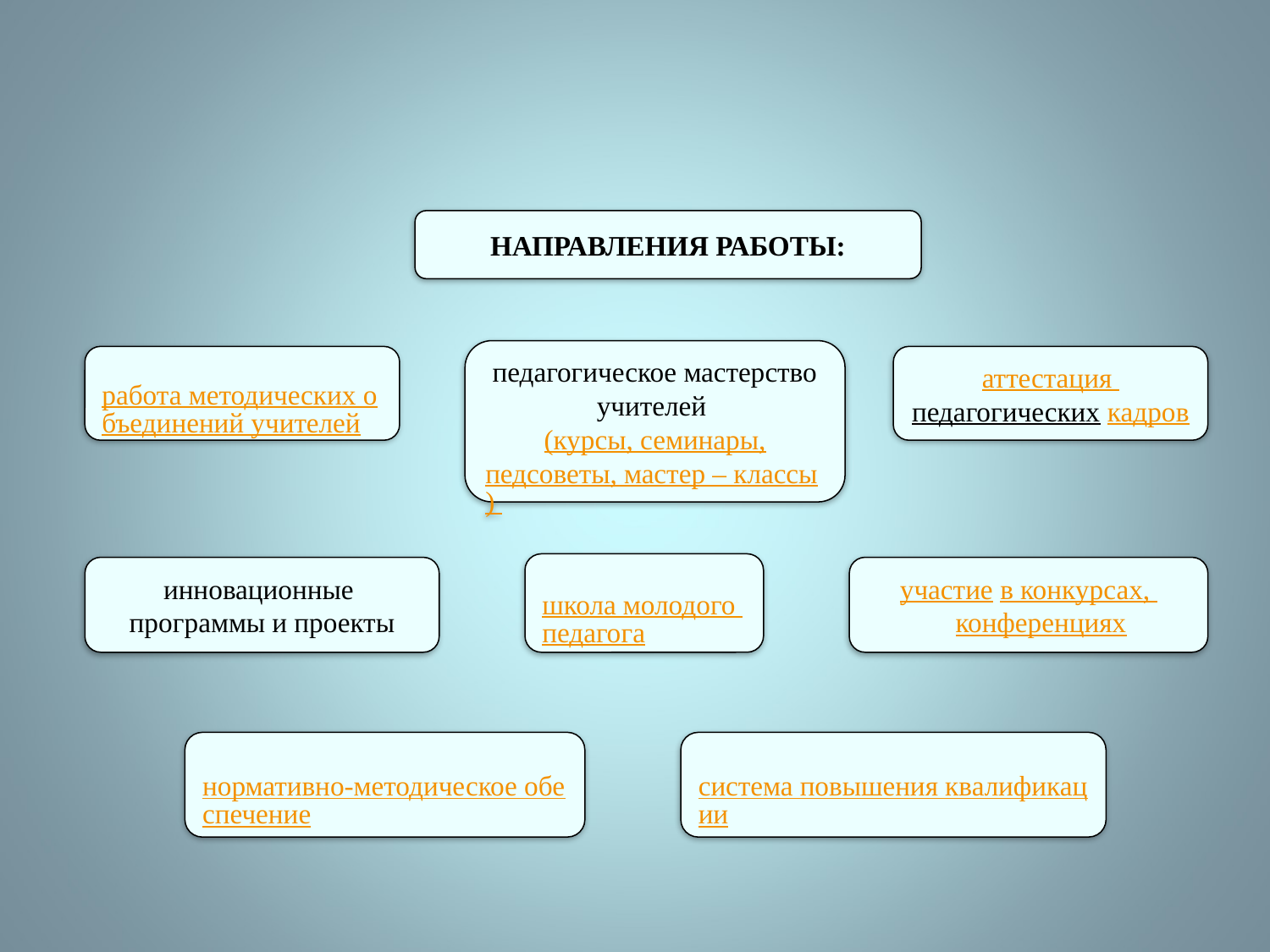

Направления работы:
педагогическое мастерство учителей
(курсы, семинары,
педсоветы, мастер – классы)
аттестация педагогических кадров
работа методических объединений учителей
школа молодого педагога
инновационные
программы и проекты
участие в конкурсах, конференциях
нормативно-методическое обеспечение
система повышения квалификации